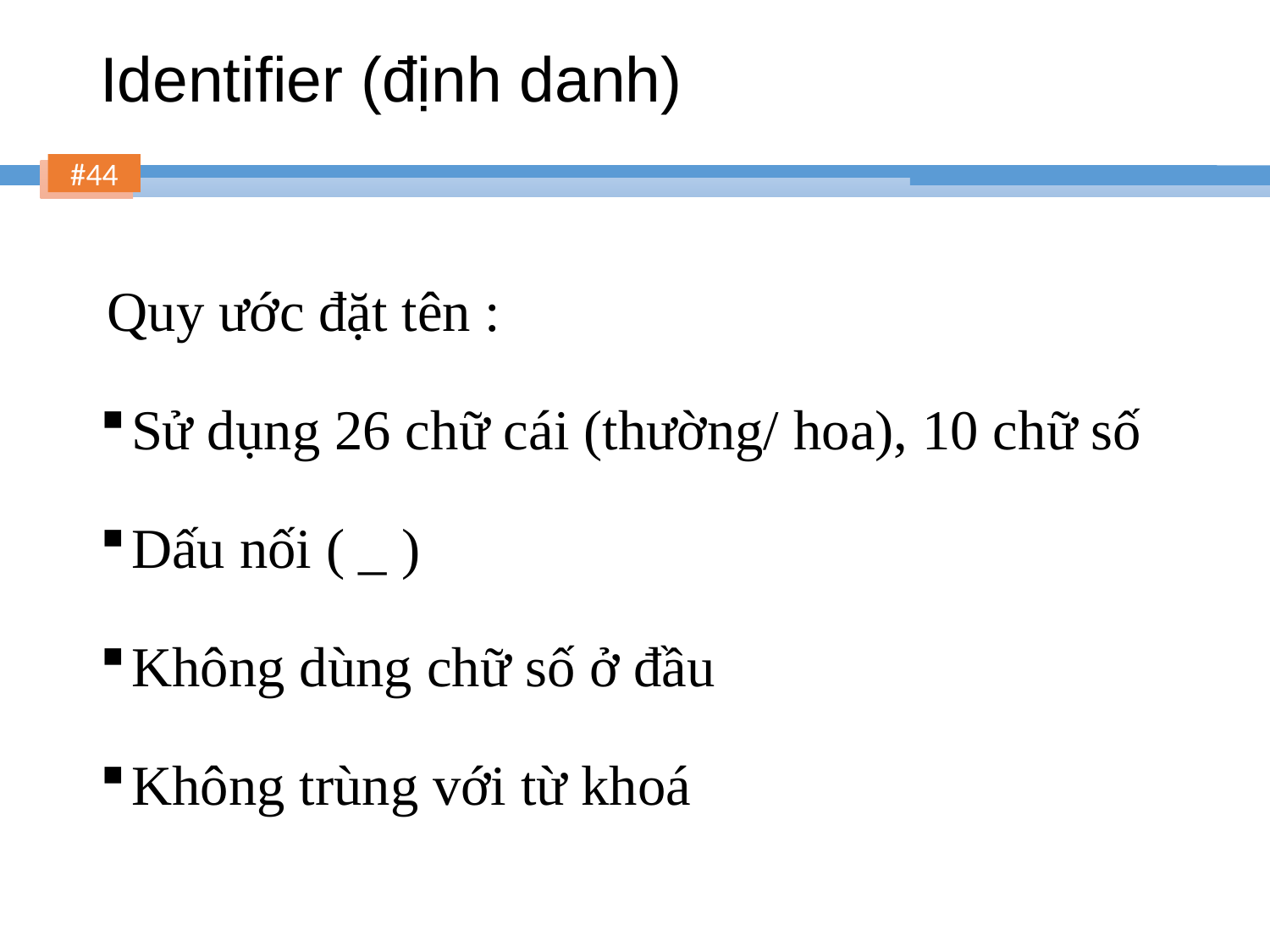

# Identifier (định danh)

Quy ước đặt tên :
Sử dụng 26 chữ cái (thường/ hoa), 10 chữ số
Dấu nối ( _ )
Không dùng chữ số ở đầu
Không trùng với từ khoá